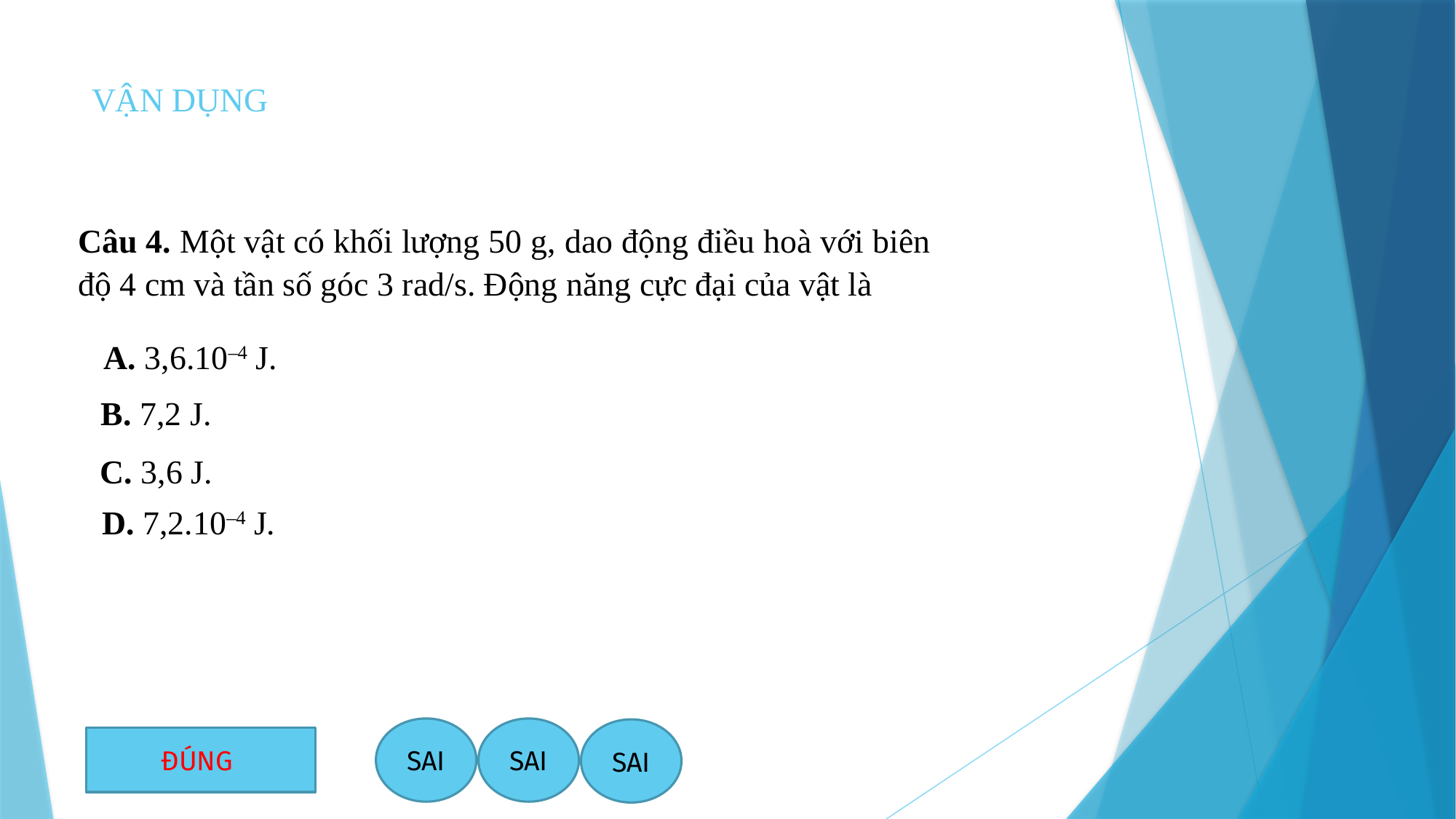

# VẬN DỤNG
Câu 4. Một vật có khối lượng 50 g, dao động điều hoà với biên độ 4 cm và tần số góc 3 rad/s. Động năng cực đại của vật là

A. 3,6.10–4 J.
 B. 7,2 J.
 C. 3,6 J.
 D. 7,2.10–4 J.
SAI
SAI
SAI
ĐÚNG